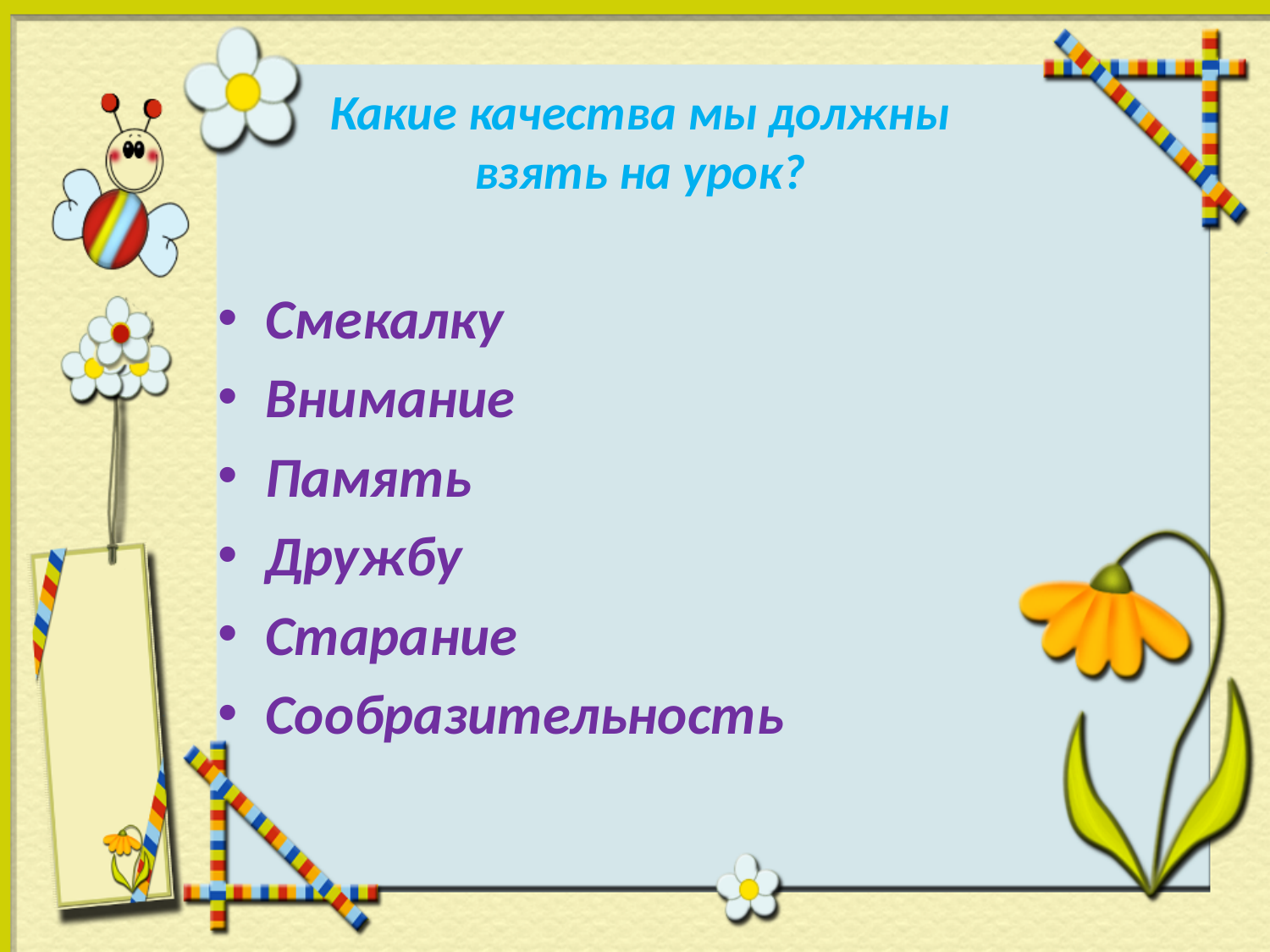

# Какие качества мы должны взять на урок?
Смекалку
Внимание
Память
Дружбу
Старание
Сообразительность